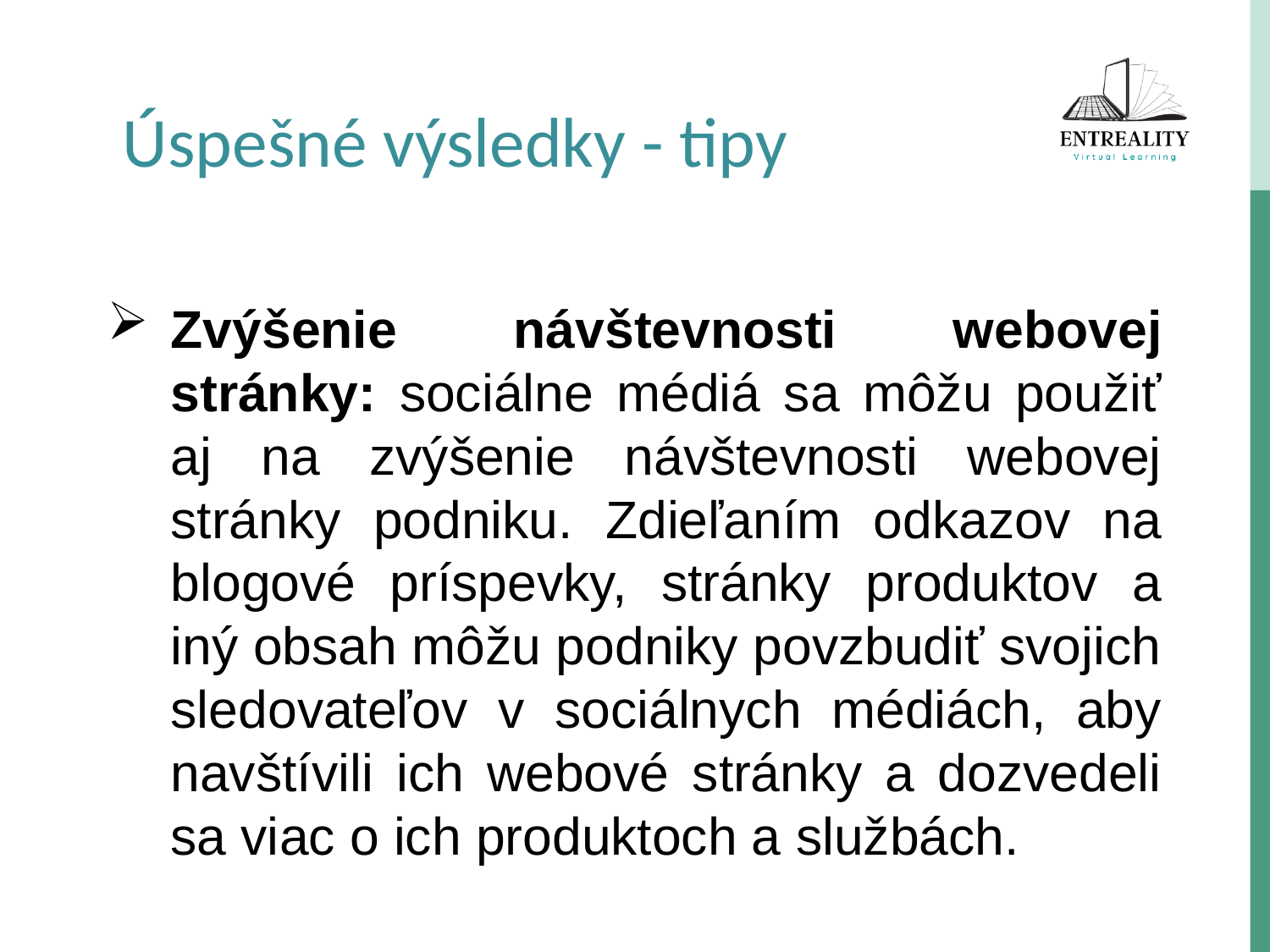

Úspešné výsledky - tipy
Zvýšenie návštevnosti webovej stránky: sociálne médiá sa môžu použiť aj na zvýšenie návštevnosti webovej stránky podniku. Zdieľaním odkazov na blogové príspevky, stránky produktov a iný obsah môžu podniky povzbudiť svojich sledovateľov v sociálnych médiách, aby navštívili ich webové stránky a dozvedeli sa viac o ich produktoch a službách.